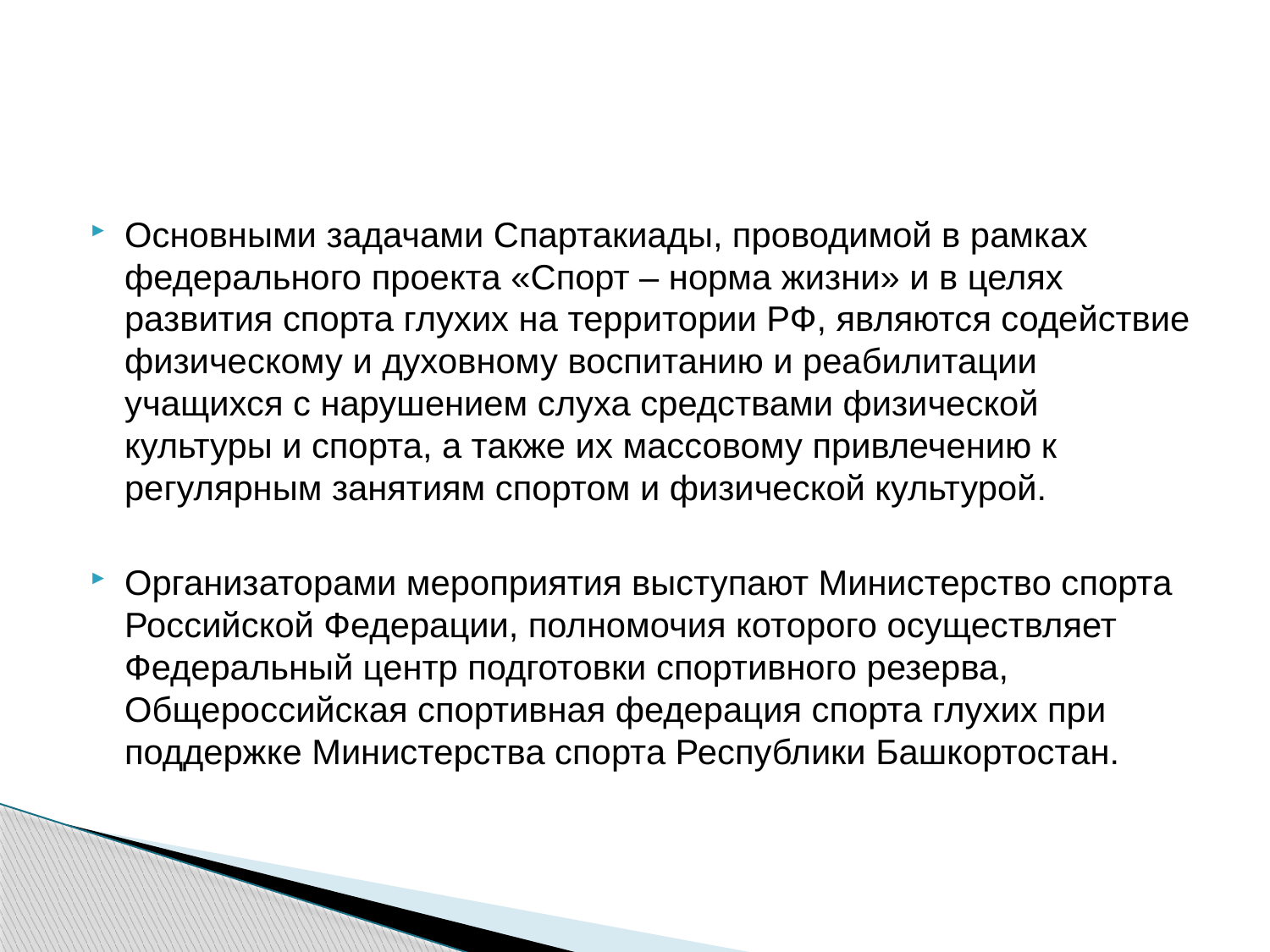

Основными задачами Спартакиады, проводимой в рамках федерального проекта «Спорт – норма жизни» и в целях развития спорта глухих на территории РФ, являются содействие физическому и духовному воспитанию и реабилитации учащихся с нарушением слуха средствами физической культуры и спорта, а также их массовому привлечению к регулярным занятиям спортом и физической культурой.

Организаторами мероприятия выступают Министерство спорта Российской Федерации, полномочия которого осуществляет Федеральный центр подготовки спортивного резерва, Общероссийская спортивная федерация спорта глухих при поддержке Министерства спорта Республики Башкортостан.